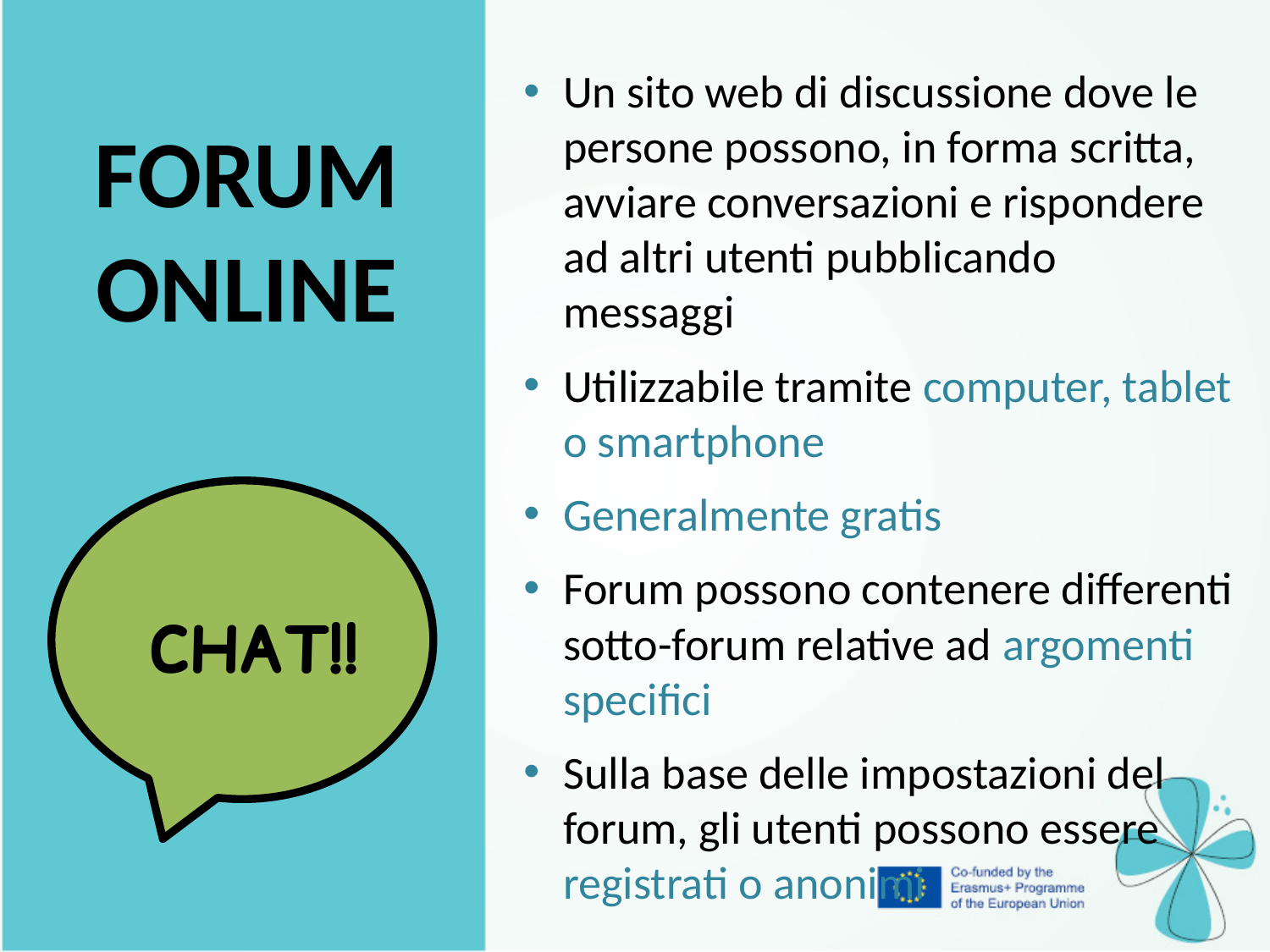

Un sito web di discussione dove le persone possono, in forma scritta, avviare conversazioni e rispondere ad altri utenti pubblicando messaggi

Utilizzabile tramite computer, tablet o smartphone

Generalmente gratis

Forum possono contenere differenti sotto-forum relative ad argomenti specifici

Sulla base delle impostazioni del forum, gli utenti possono essere registrati o anonimi
FORUM ONLINE

CHAT!!